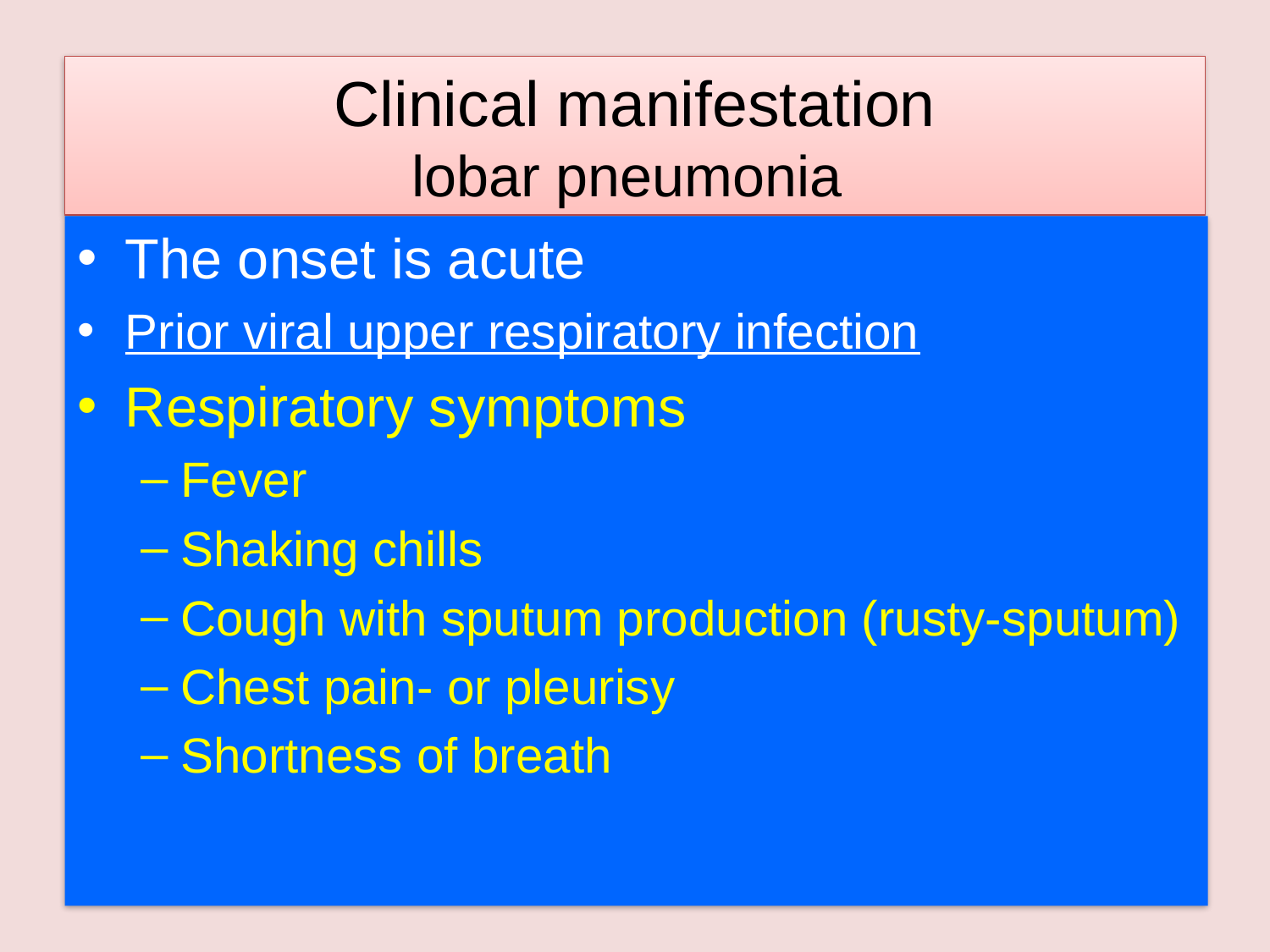

# Clinical manifestation lobar pneumonia
The onset is acute
Prior viral upper respiratory infection
Respiratory symptoms
Fever
Shaking chills
Cough with sputum production (rusty-sputum)
Chest pain- or pleurisy
Shortness of breath